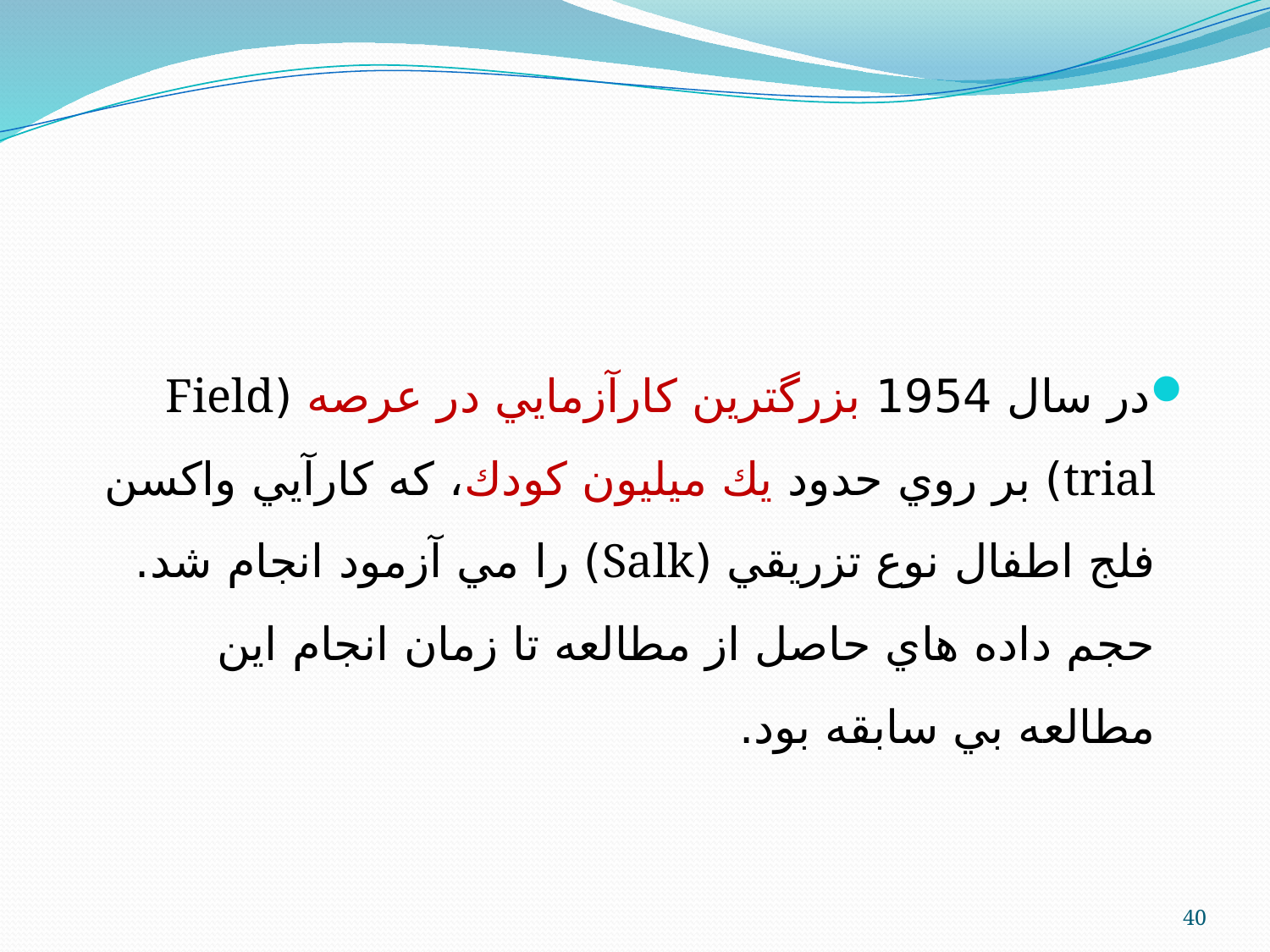

#

در سال 1954 بزرگترين كارآزمايي در عرصه (Field trial) بر روي حدود يك ميليون كودك، كه كارآيي واكسن فلج اطفال نوع تزريقي (Salk) را مي آزمود انجام شد. حجم داده هاي حاصل از مطالعه تا زمان انجام اين مطالعه بي سابقه بود.

40